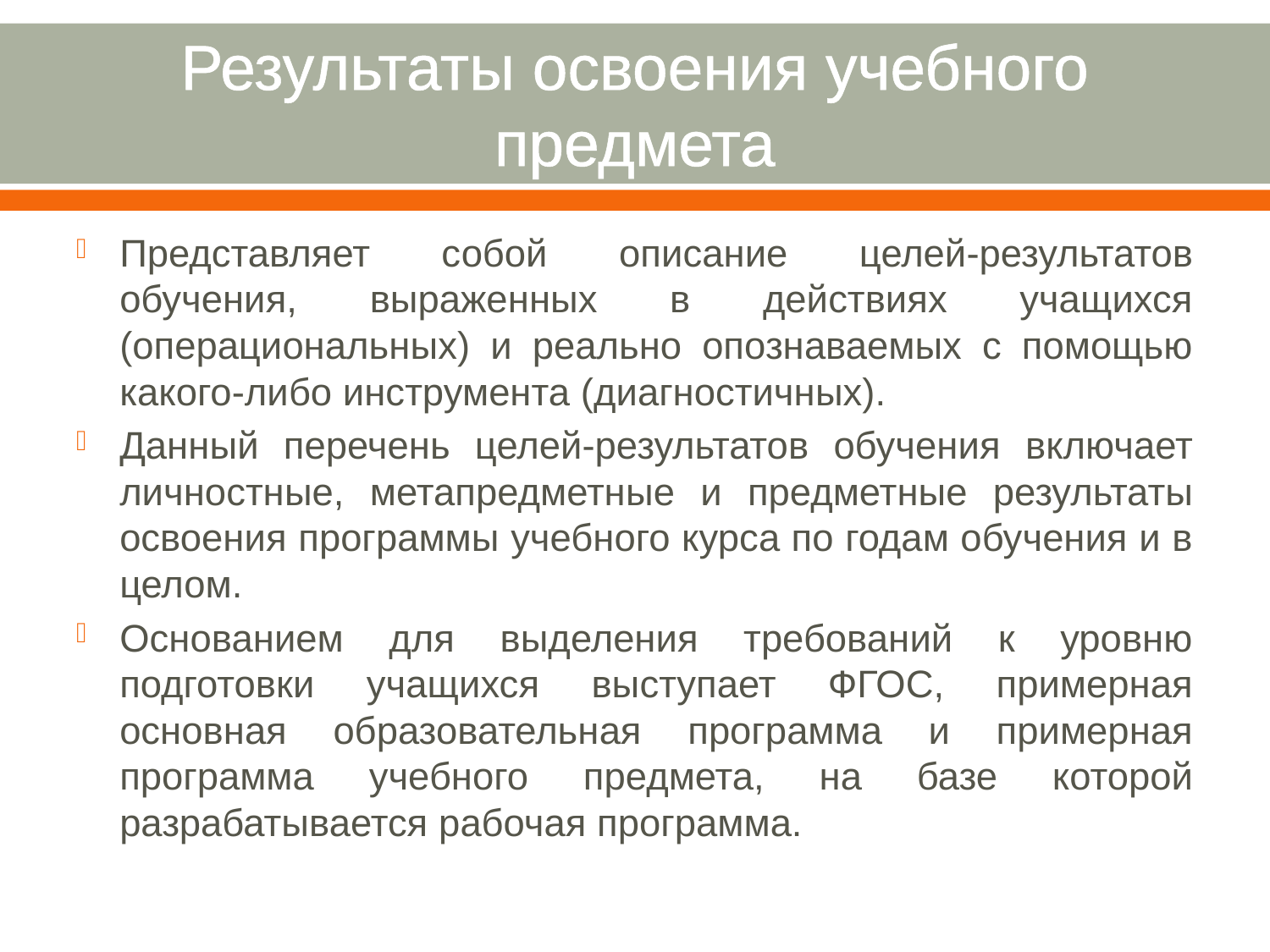

# Результаты освоения учебного предмета
Представляет собой описание целей-результатов обучения, выраженных в действиях учащихся (операциональных) и реально опознаваемых с помощью какого-либо инструмента (диагностичных).
Данный перечень целей-результатов обучения включает личностные, метапредметные и предметные результаты освоения программы учебного курса по годам обучения и в целом.
Основанием для выделения требований к уровню подготовки учащихся выступает ФГОС, примерная основная образовательная программа и примерная программа учебного предмета, на базе которой разрабатывается рабочая программа.